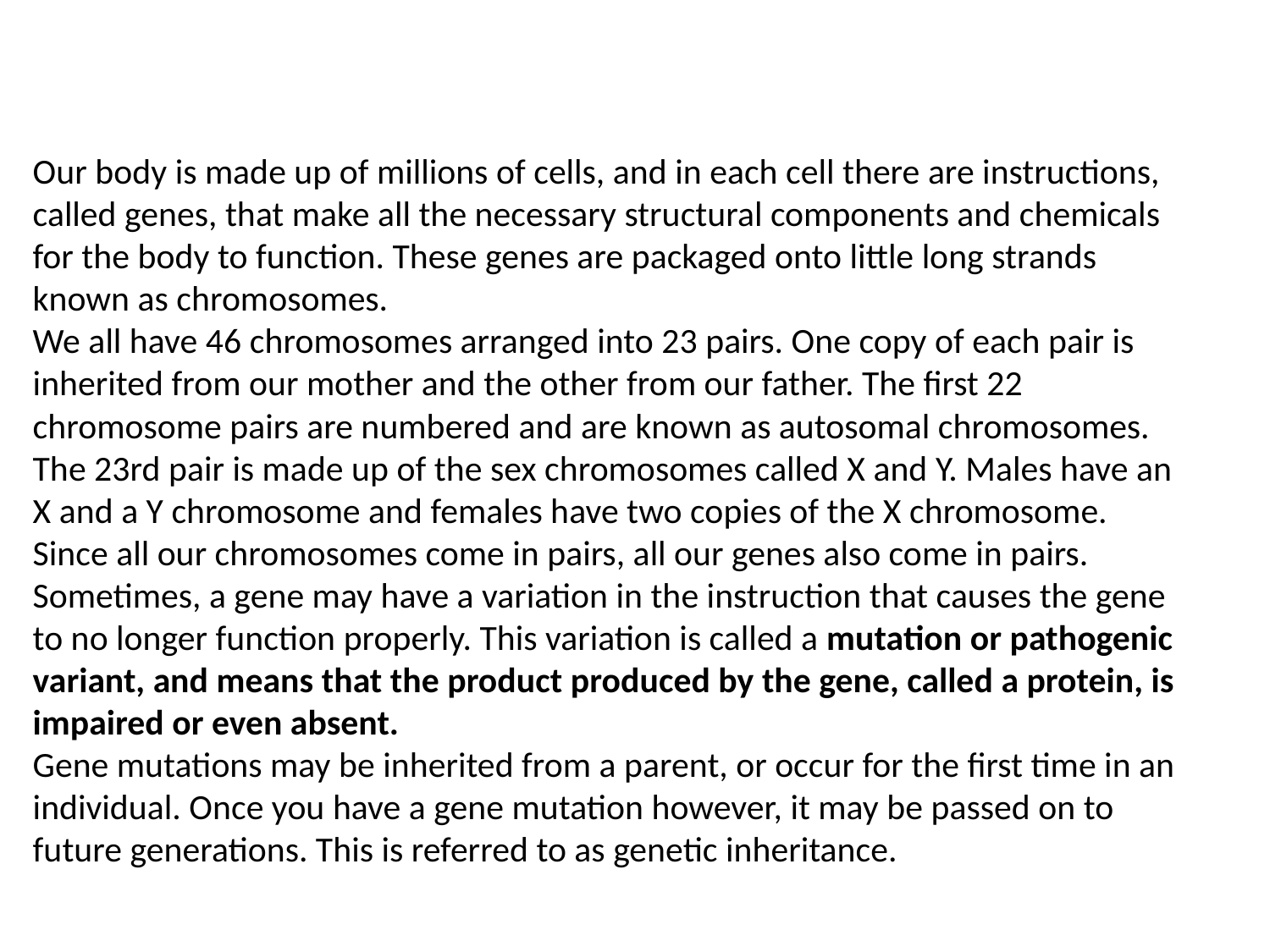

Our body is made up of millions of cells, and in each cell there are instructions, called genes, that make all the necessary structural components and chemicals for the body to function. These genes are packaged onto little long strands known as chromosomes.
We all have 46 chromosomes arranged into 23 pairs. One copy of each pair is inherited from our mother and the other from our father. The first 22 chromosome pairs are numbered and are known as autosomal chromosomes. The 23rd pair is made up of the sex chromosomes called X and Y. Males have an X and a Y chromosome and females have two copies of the X chromosome.
Since all our chromosomes come in pairs, all our genes also come in pairs. Sometimes, a gene may have a variation in the instruction that causes the gene to no longer function properly. This variation is called a mutation or pathogenic variant, and means that the product produced by the gene, called a protein, is impaired or even absent.
Gene mutations may be inherited from a parent, or occur for the first time in an individual. Once you have a gene mutation however, it may be passed on to future generations. This is referred to as genetic inheritance.